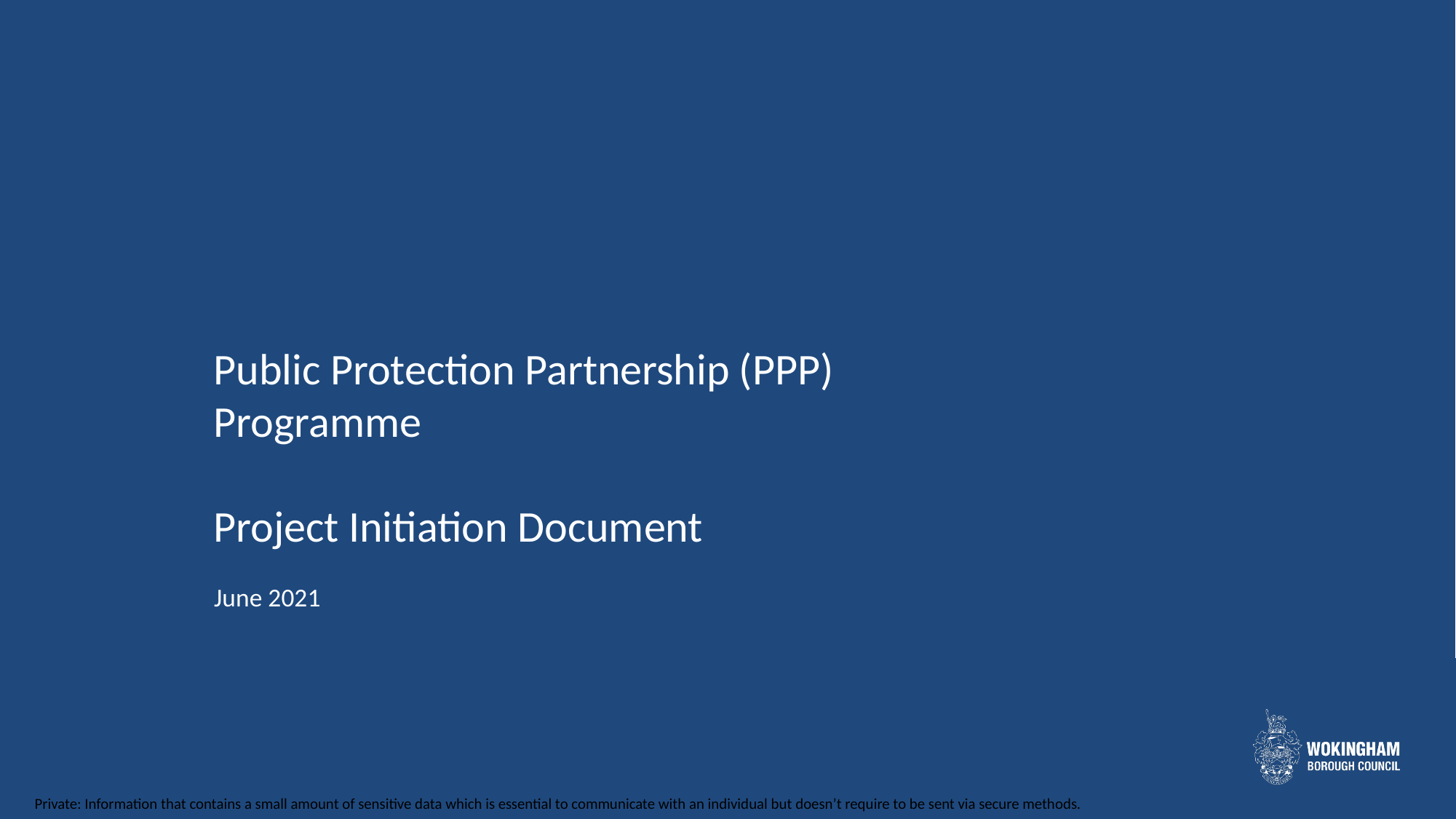

Public Protection Partnership (PPP) Programme

Project Initiation Document
June 2021